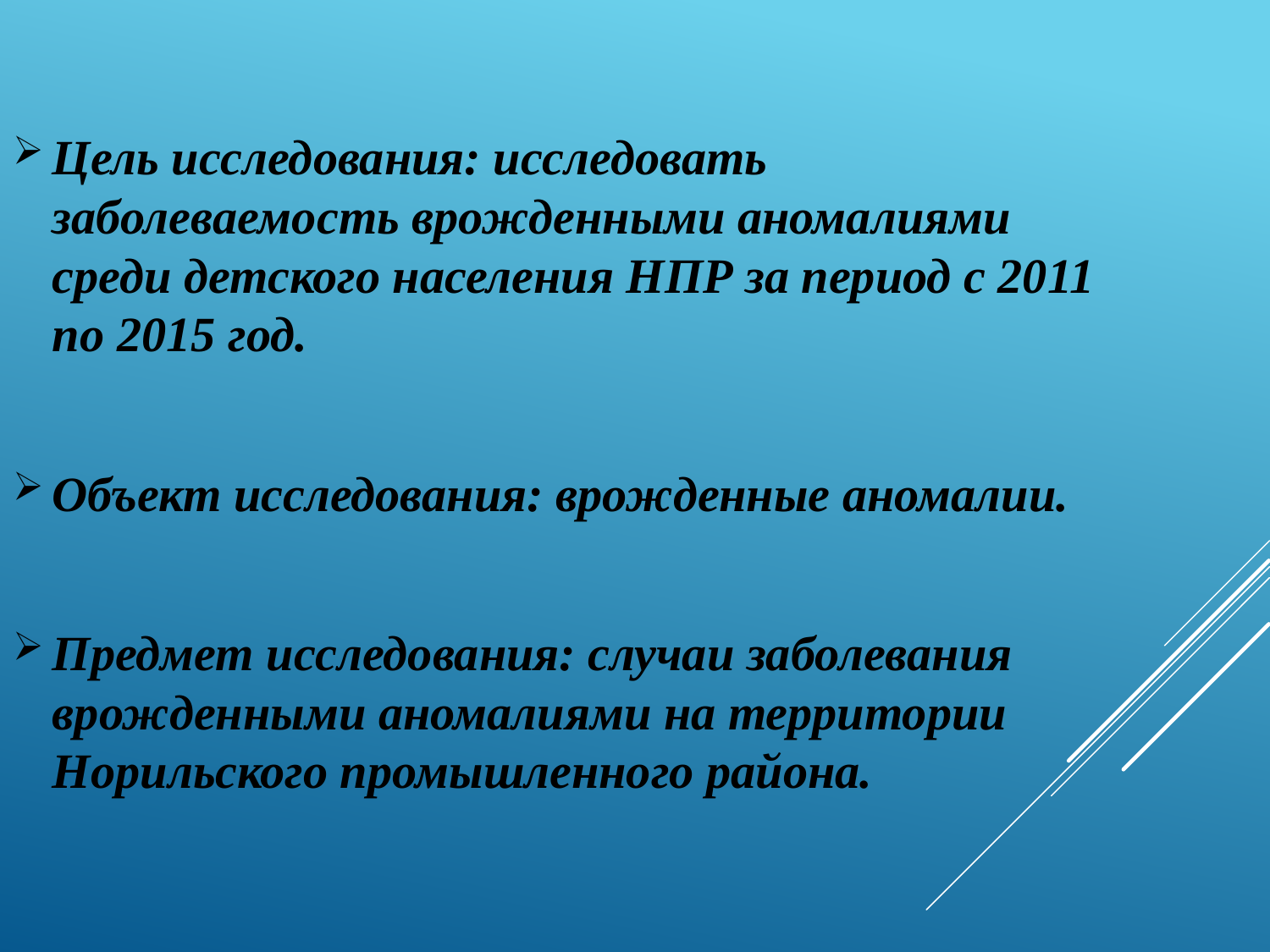

Цель исследования: исследовать заболеваемость врожденными аномалиями среди детского населения НПР за период с 2011 по 2015 год.

Объект исследования: врожденные аномалии.

Предмет исследования: случаи заболевания врожденными аномалиями на территории Норильского промышленного района.